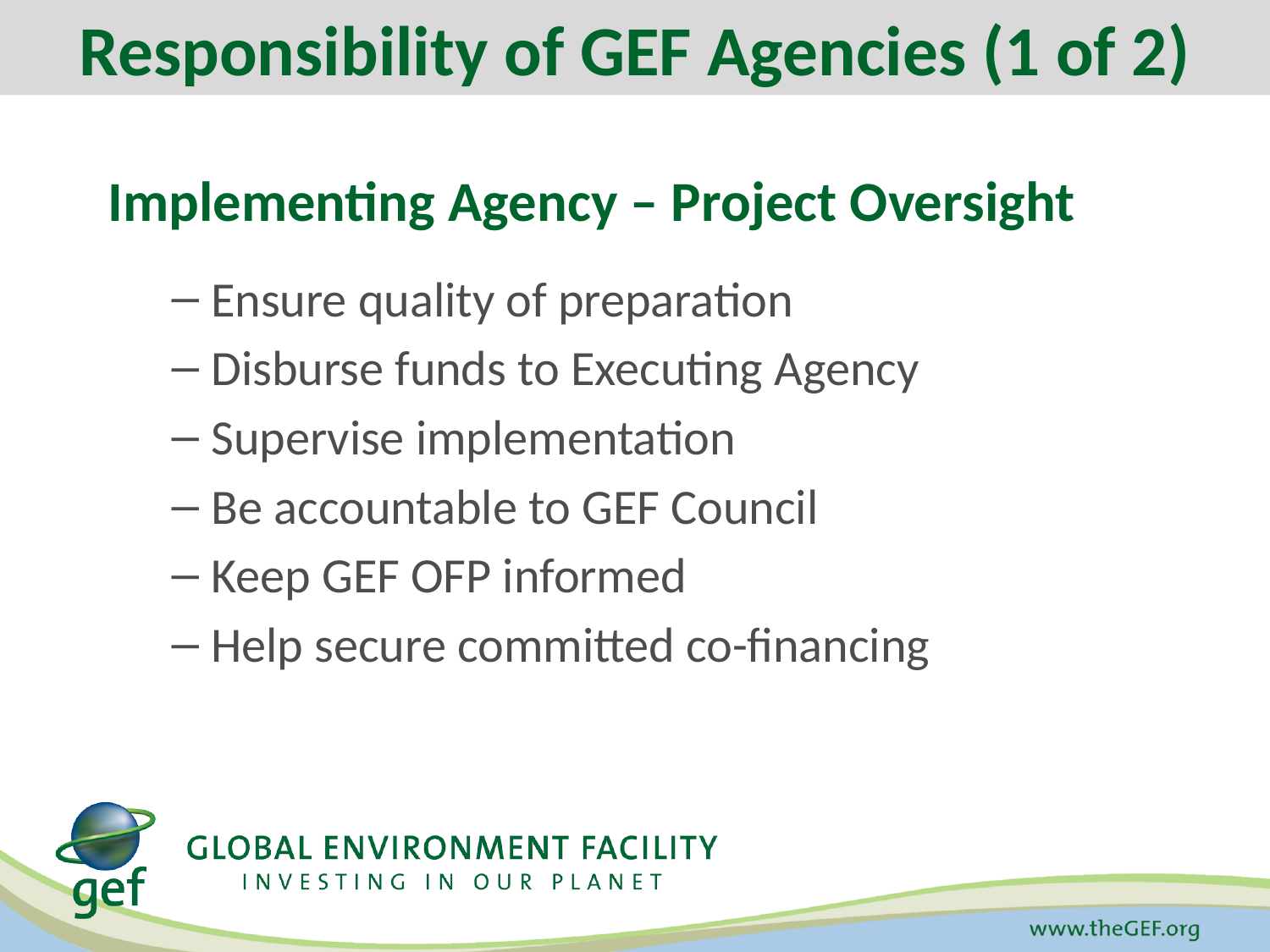

Responsibility of GEF Agencies (1 of 2)
Implementing Agency – Project Oversight

Ensure quality of preparation
Disburse funds to Executing Agency
Supervise implementation
Be accountable to GEF Council
Keep GEF OFP informed
Help secure committed co-financing